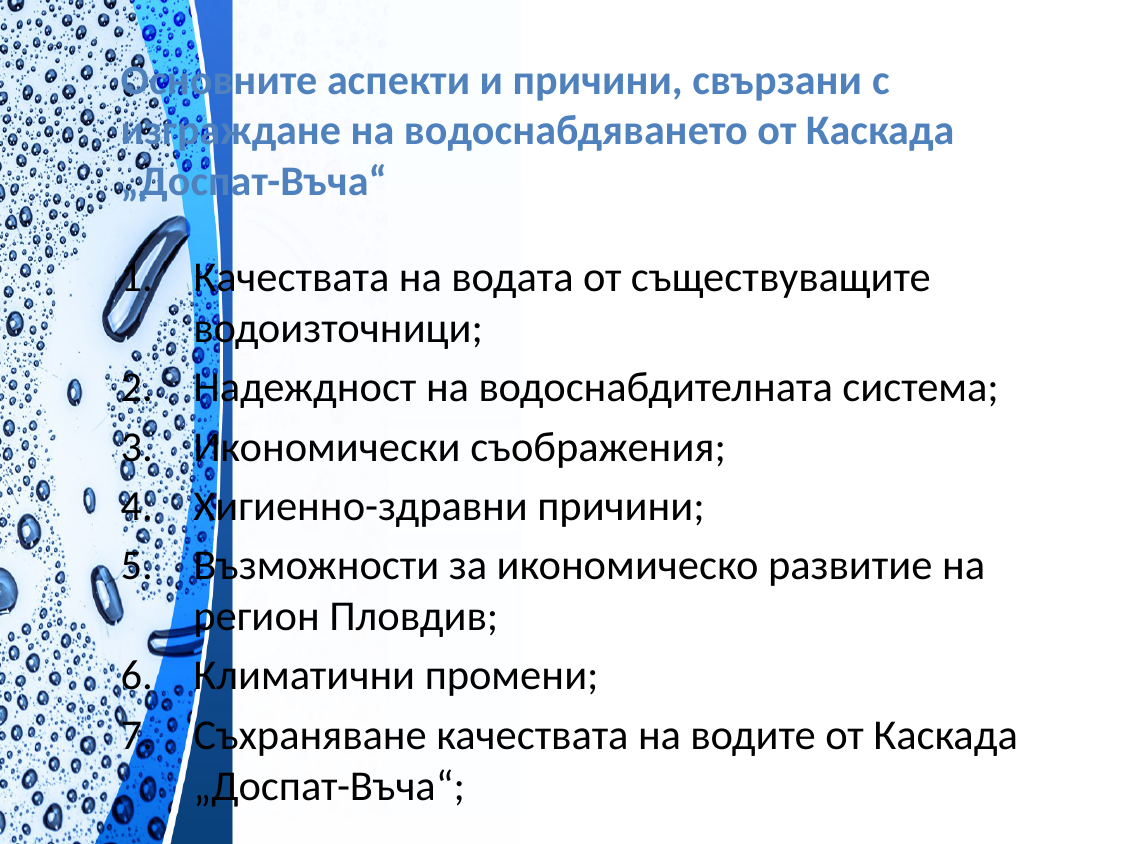

# Основните аспекти и причини, свързани с изграждане на водоснабдяването от Каскада „Доспат-Въча“
Качествата на водата от съществуващите водоизточници;
Надеждност на водоснабдителната система;
Икономически съображения;
Хигиенно-здравни причини;
Възможности за икономическо развитие на регион Пловдив;
Климатични промени;
Съхраняване качествата на водите от Каскада „Доспат-Въча“;